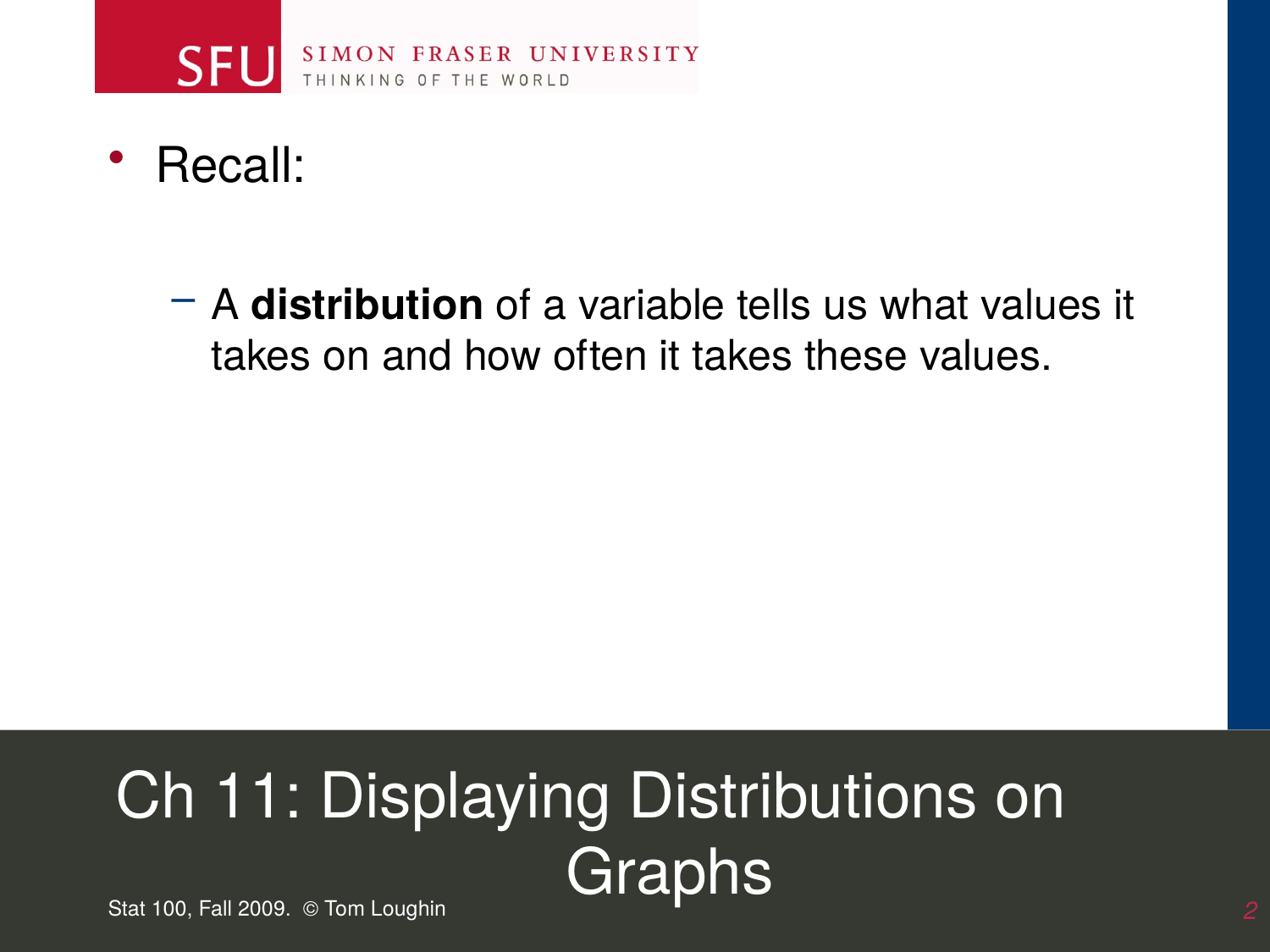

Recall:

A distribution of a variable tells us what values it takes on and how often it takes these values.

# Ch 11: Displaying Distributions on          Graphs
Stat 100, Fall 2009.  © Tom Loughin
2